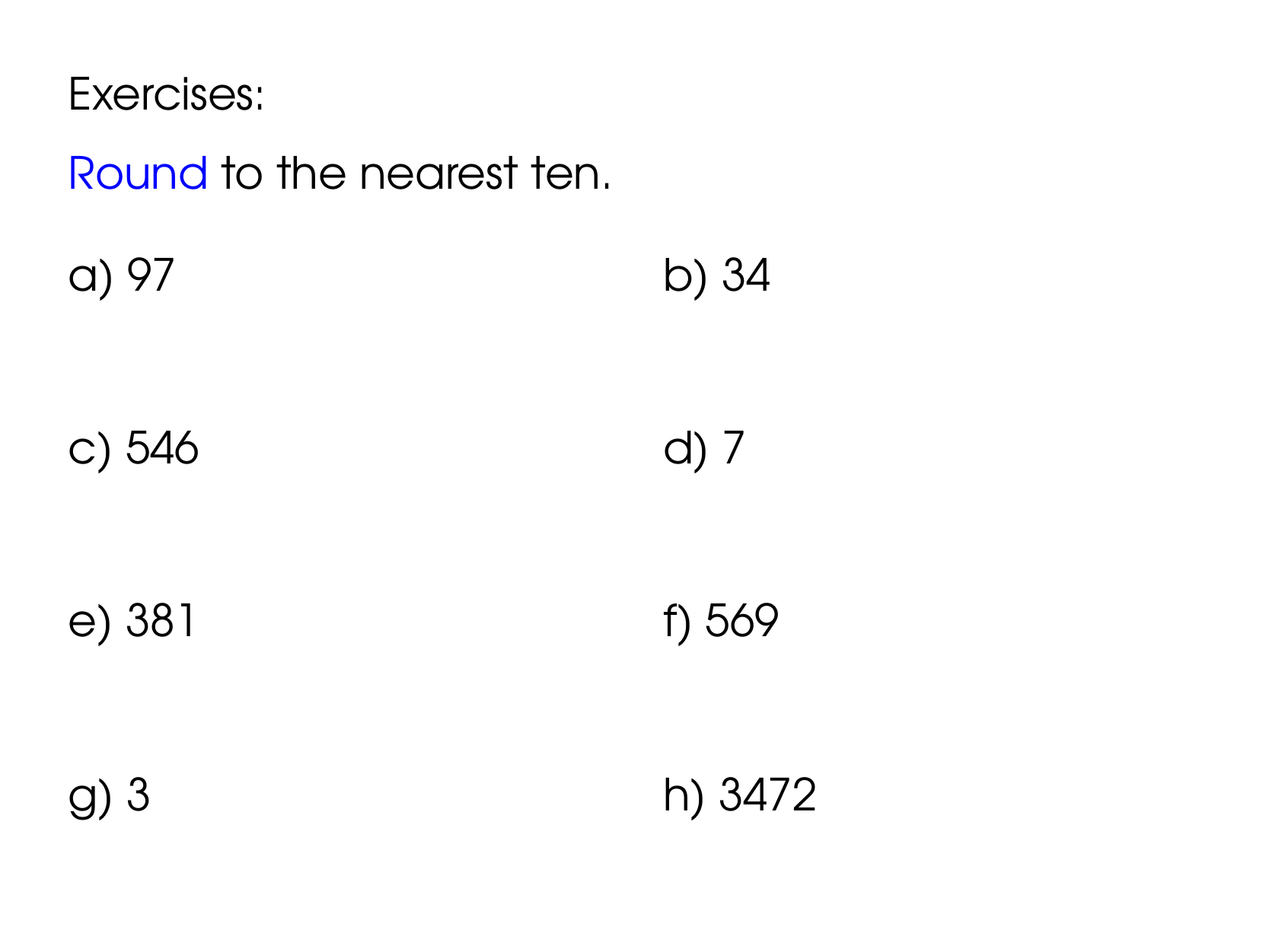

Exercises:
Round to the nearest ten.
a) 97
b) 34
c) 546
d) 7
e) 381
f) 569
g) 3
h) 3472